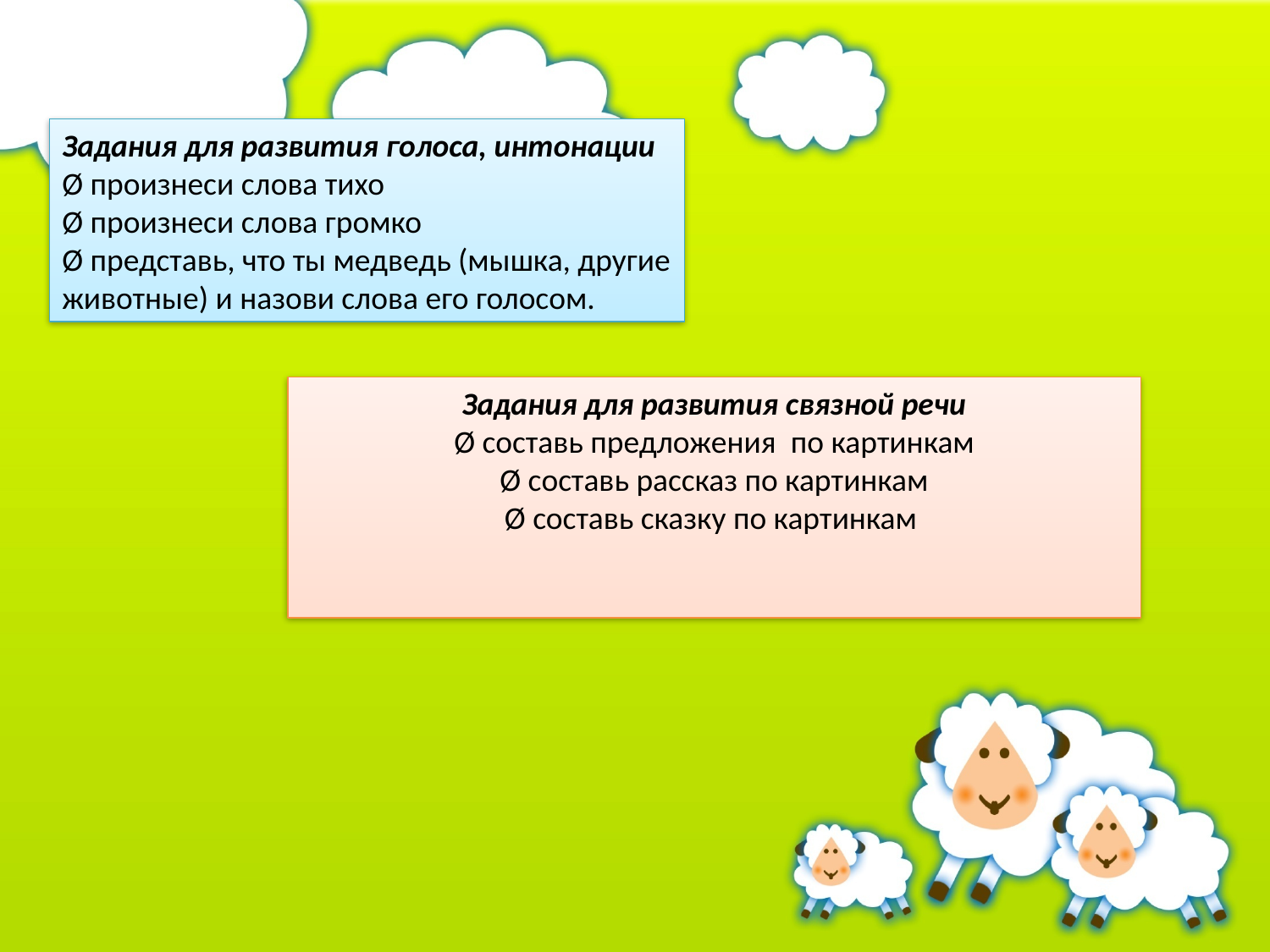

Задания для развития голоса, интонации
Ø произнеси слова тихо
Ø произнеси слова громко
Ø представь, что ты медведь (мышка, другие животные) и назови слова его голосом.
Задания для развития связной речи
Ø составь предложения  по картинкам
Ø составь рассказ по картинкам
Ø составь сказку по картинкам